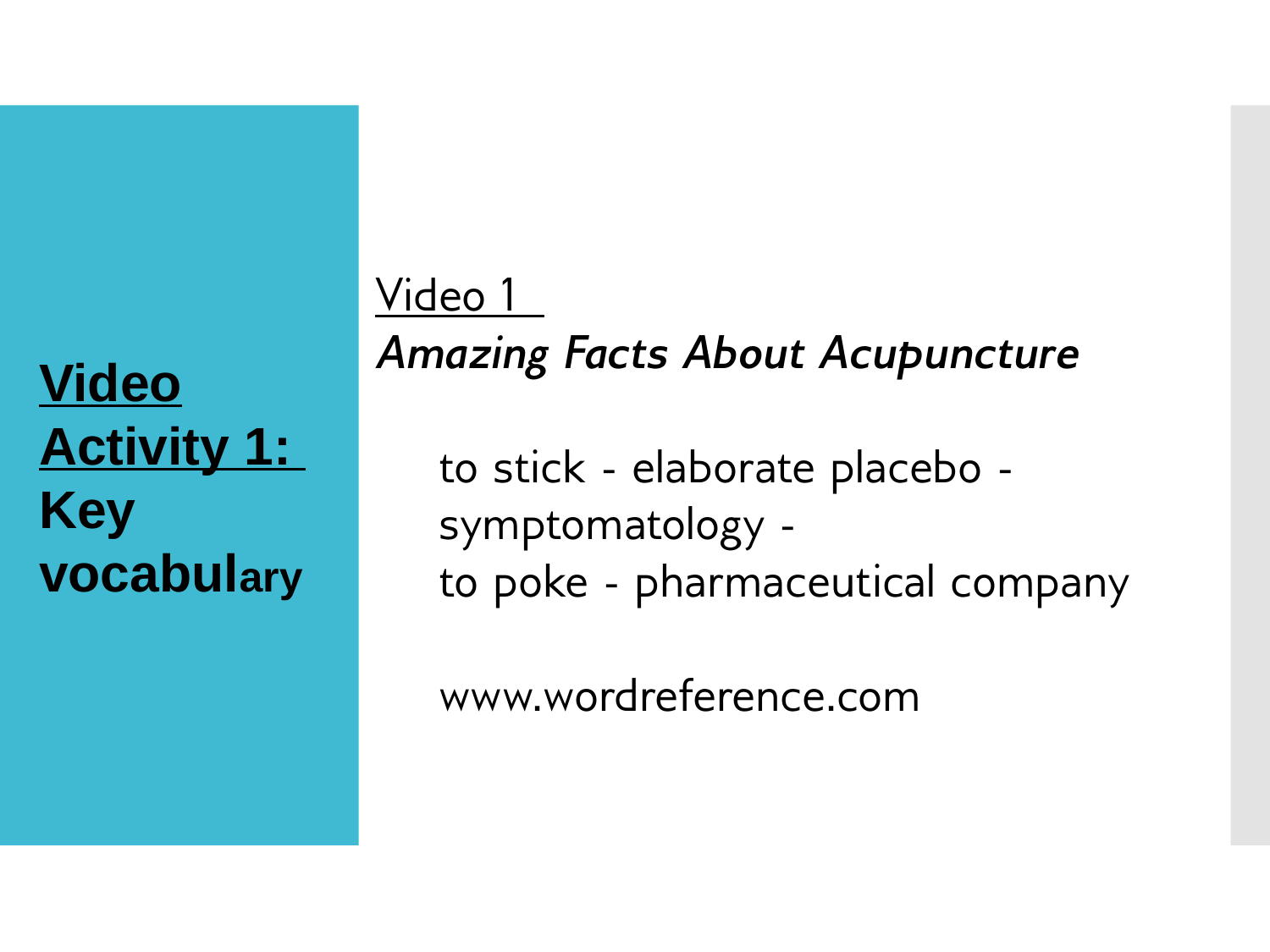

# Video Activity 1:  Key vocabulary
Video 1
Amazing Facts About Acupuncture

to stick - elaborate placebo -  symptomatology -
to poke - pharmaceutical company

www.wordreference.com